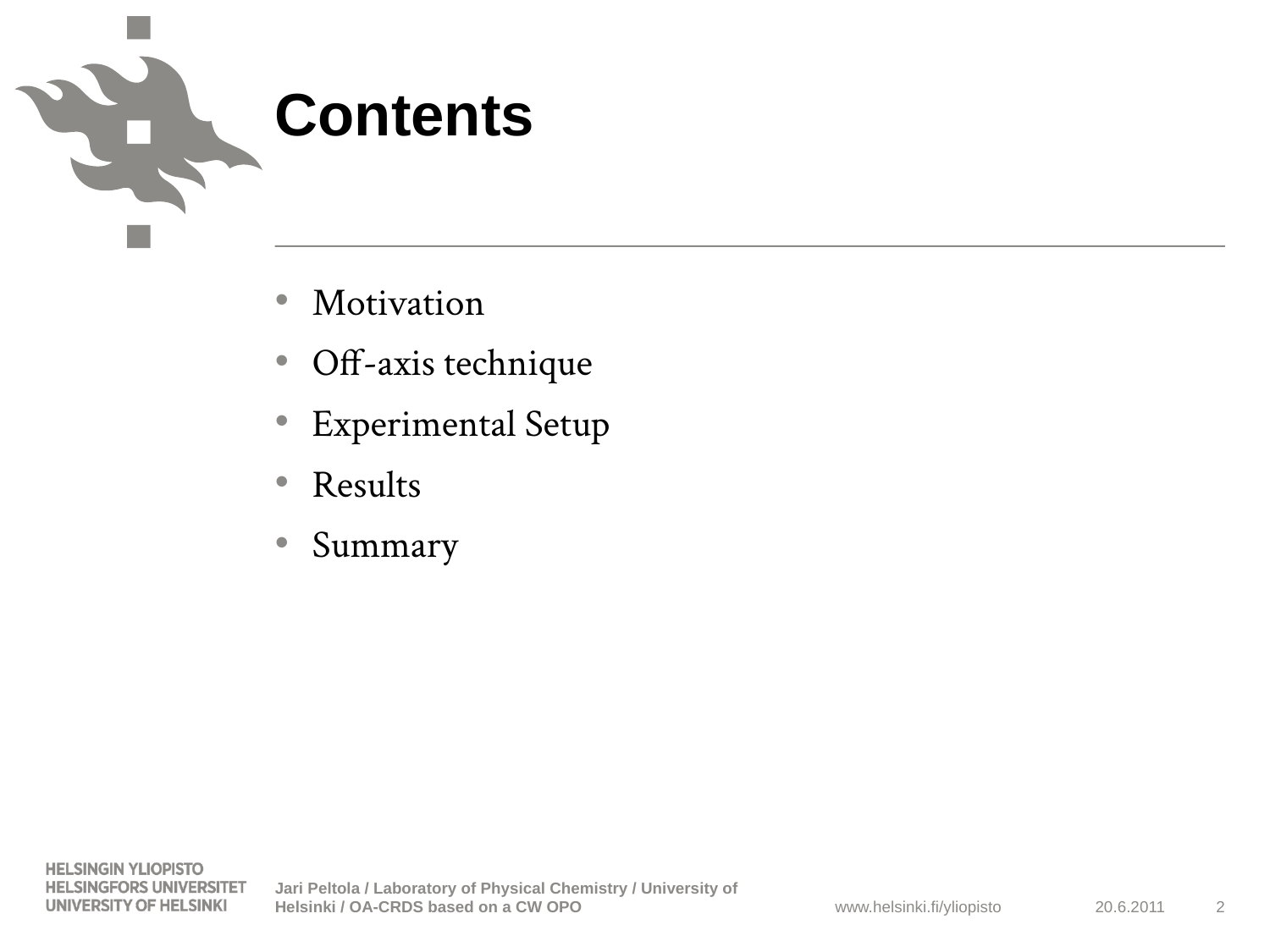

# Contents
Motivation
Off-axis technique
Experimental Setup
Results
Summary

Jari Peltola / Laboratory of Physical Chemistry / University of Helsinki / OA-CRDS based on a CW OPO
20.6.2011
2